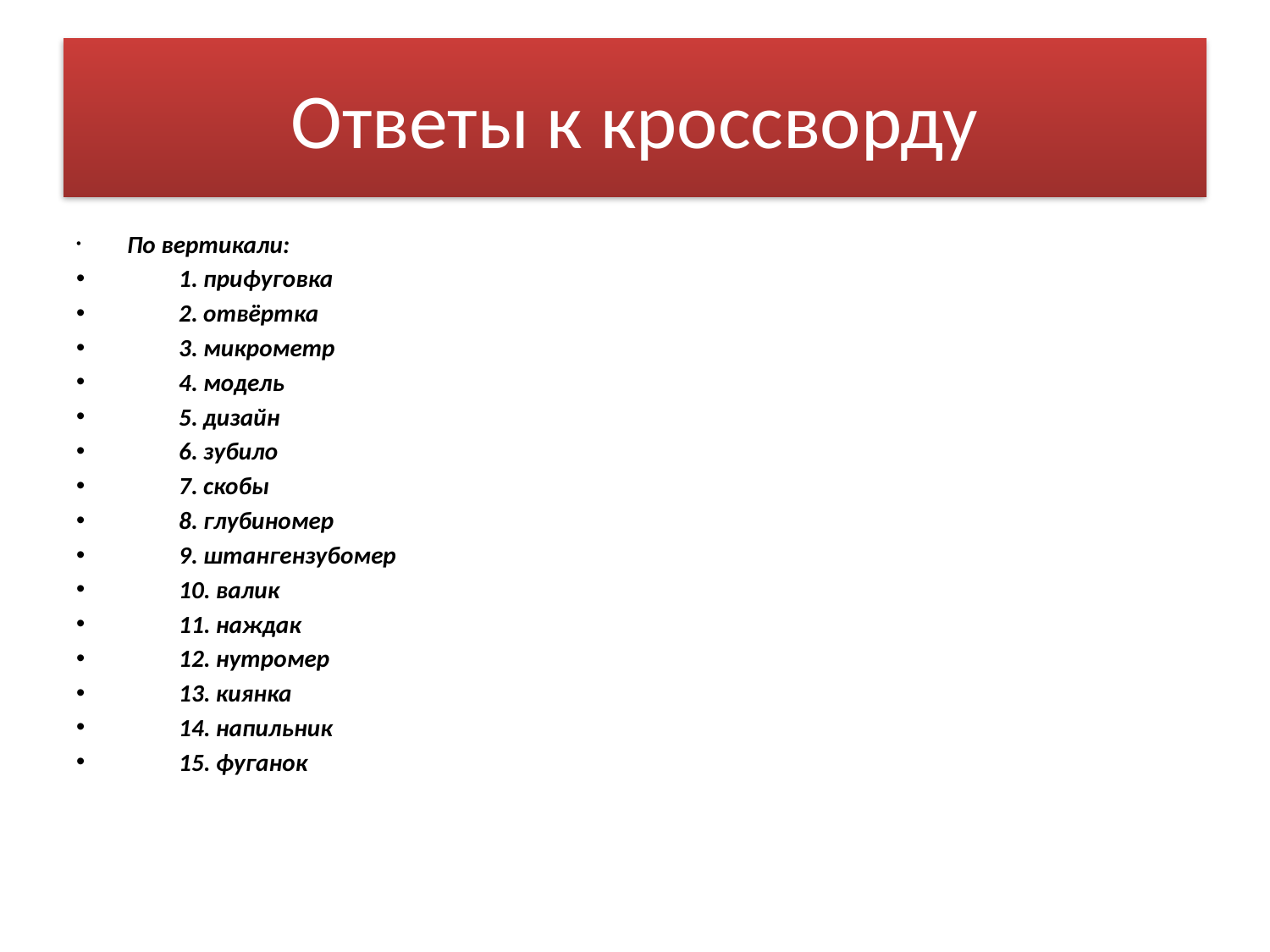

# Ответы к кроссворду
 По вертикали:
          1. прифуговка
          2. отвёртка
          3. микрометр
          4. модель
          5. дизайн
          6. зубило
          7. скобы
          8. глубиномер
          9. штангензубомер
          10. валик
          11. наждак
          12. нутромер
          13. киянка
          14. напильник
          15. фуганок